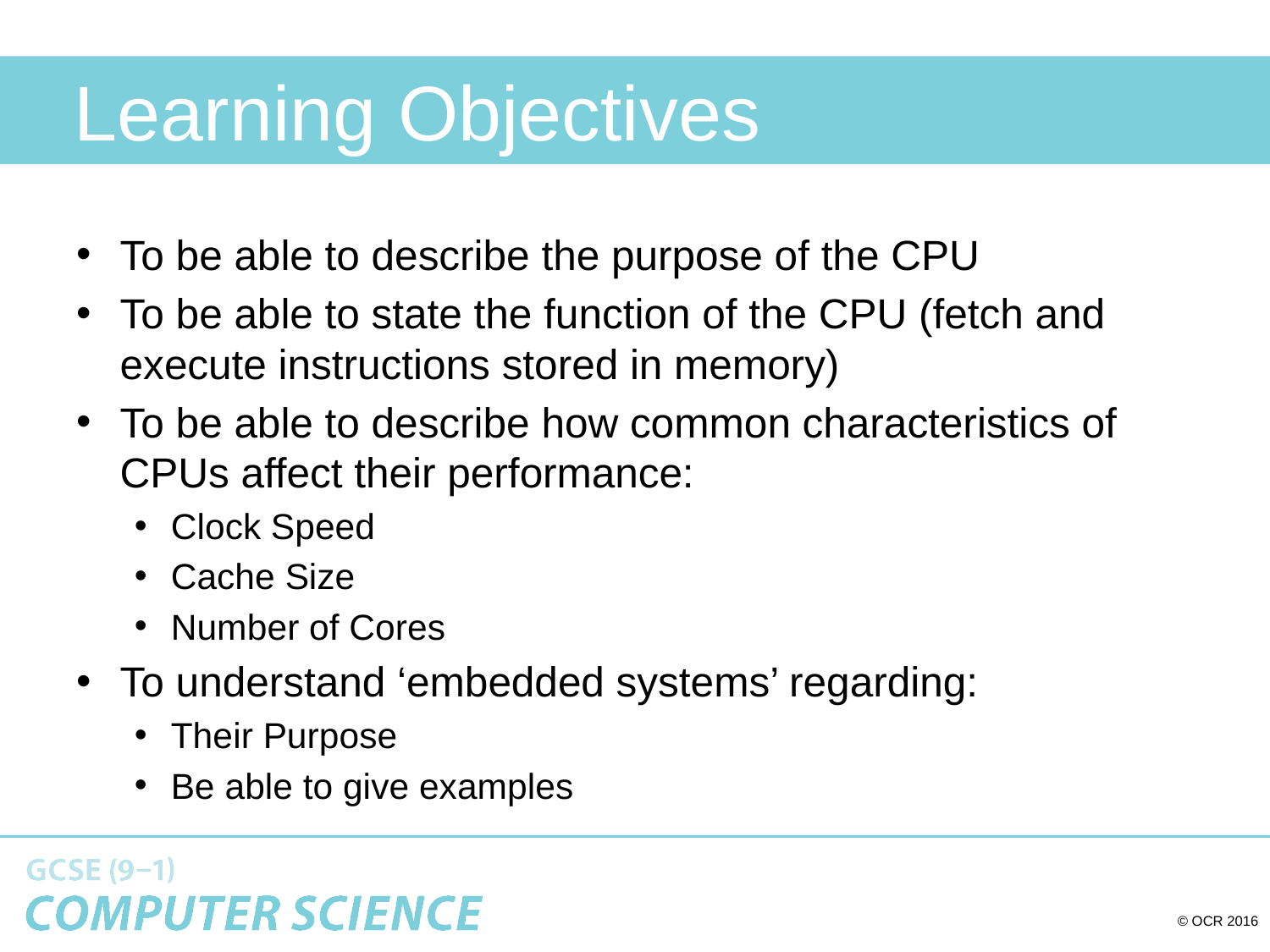

# Learning Objectives
To be able to describe the purpose of the CPU
To be able to state the function of the CPU (fetch and execute instructions stored in memory)
To be able to describe how common characteristics of CPUs affect their performance:
Clock Speed
Cache Size
Number of Cores
To understand ‘embedded systems’ regarding:
Their Purpose
Be able to give examples